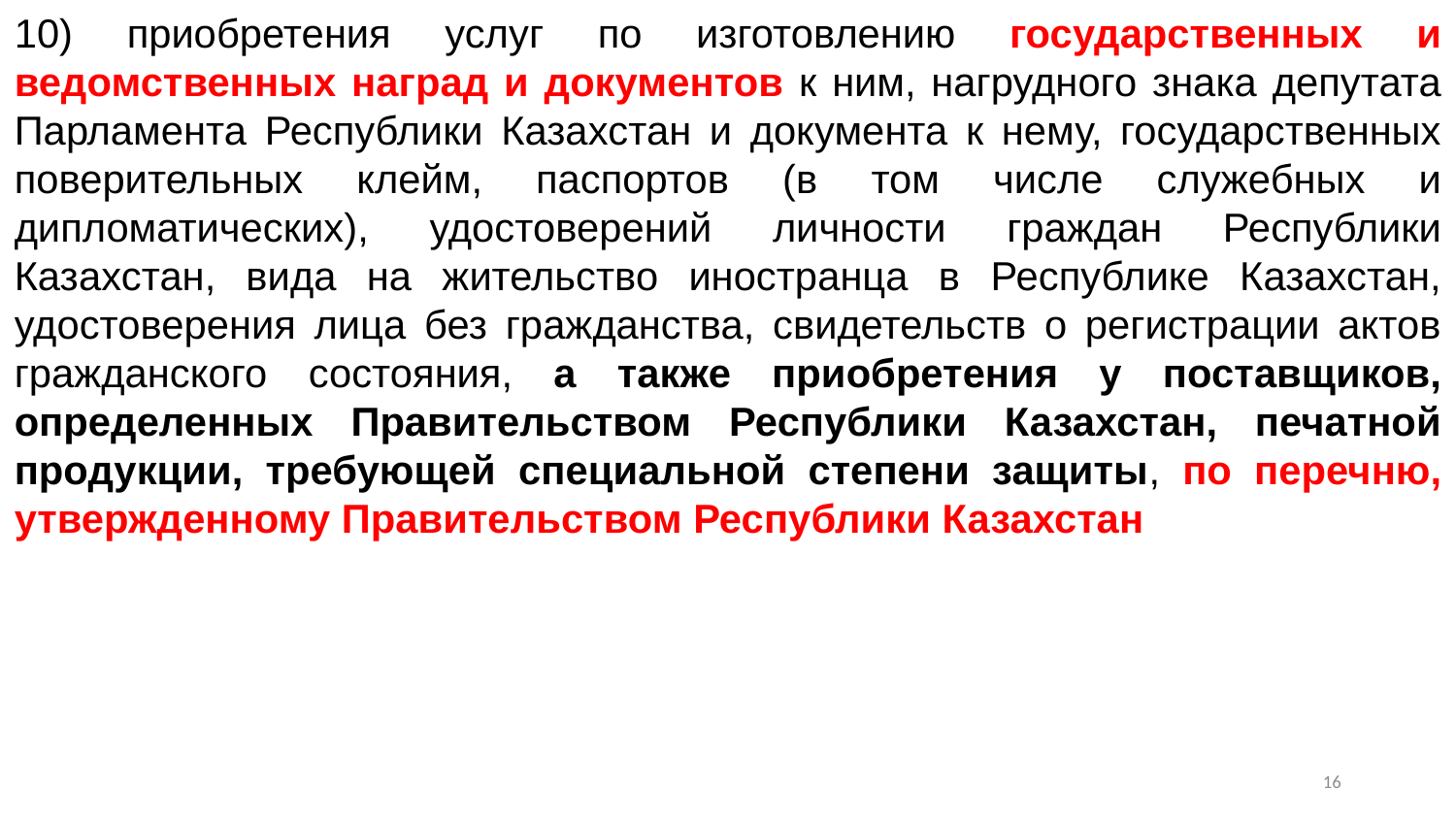

10) приобретения услуг по изготовлению государственных и ведомственных наград и документов к ним, нагрудного знака депутата Парламента Республики Казахстан и документа к нему, государственных поверительных клейм, паспортов (в том числе служебных и дипломатических), удостоверений личности граждан Республики Казахстан, вида на жительство иностранца в Республике Казахстан, удостоверения лица без гражданства, свидетельств о регистрации актов гражданского состояния, а также приобретения у поставщиков, определенных Правительством Республики Казахстан, печатной продукции, требующей специальной степени защиты, по перечню, утвержденному Правительством Республики Казахстан
16